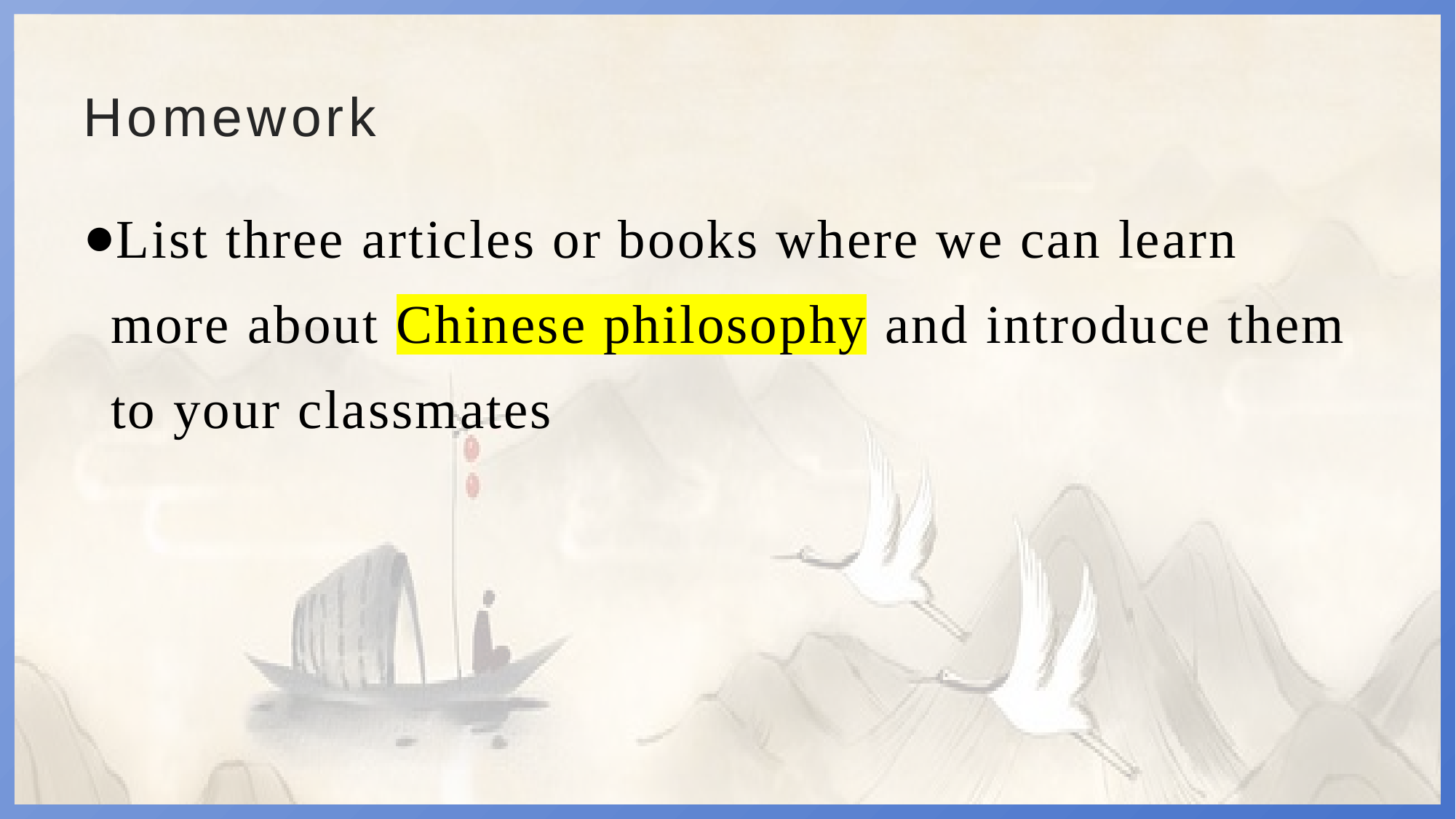

# Homework
List three articles or books where we can learn more about Chinese philosophy and introduce them to your classmates